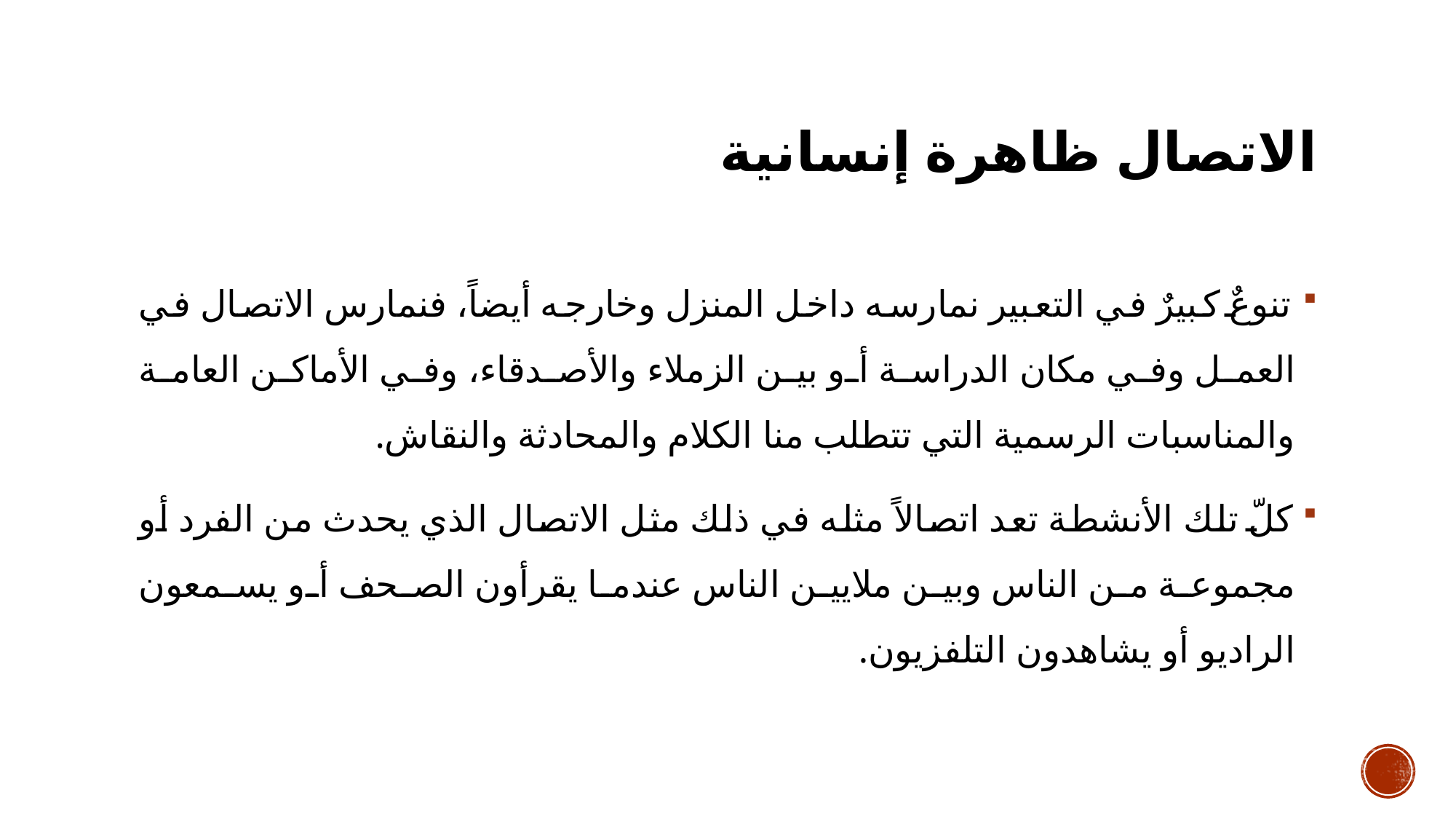

# الاتصال ظاهرة إنسانية
تنوعٌ كبيرٌ في التعبير نمارسه داخل المنزل وخارجه أيضاً، فنمارس الاتصال في العمل وفي مكان الدراسة أو بين الزملاء والأصدقاء، وفي الأماكن العامة والمناسبات الرسمية التي تتطلب منا الكلام والمحادثة والنقاش.
كلّ تلك الأنشطة تعد اتصالاً مثله في ذلك مثل الاتصال الذي يحدث من الفرد أو مجموعة من الناس وبين ملايين الناس عندما يقرأون الصحف أو يسمعون الراديو أو يشاهدون التلفزيون.